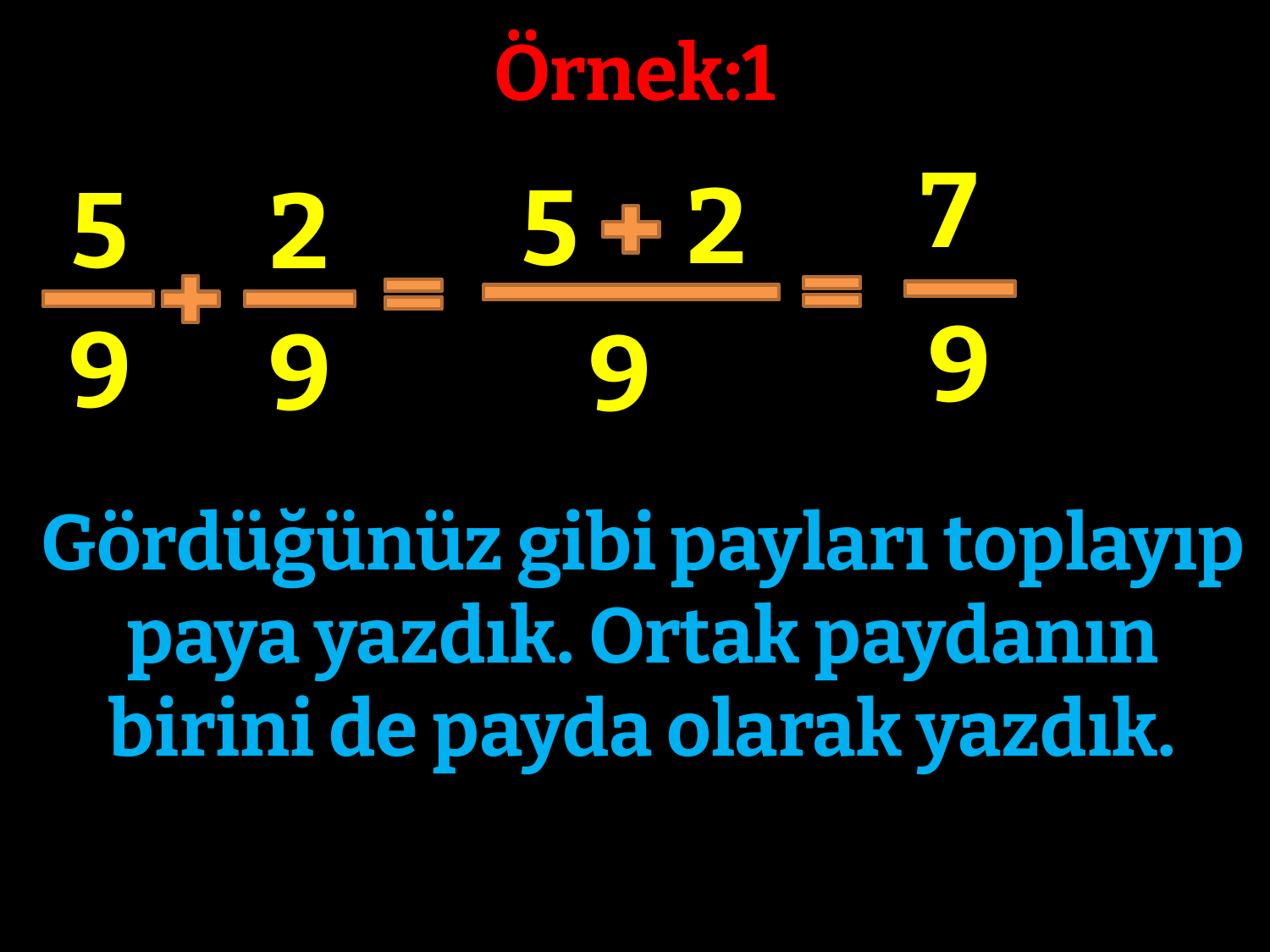

Örnek:1
7
2
5
5
2

9
9
#
9
9
Gördüğünüz gibi payları toplayıp paya yazdık. Ortak paydanın birini de payda olarak yazdık.